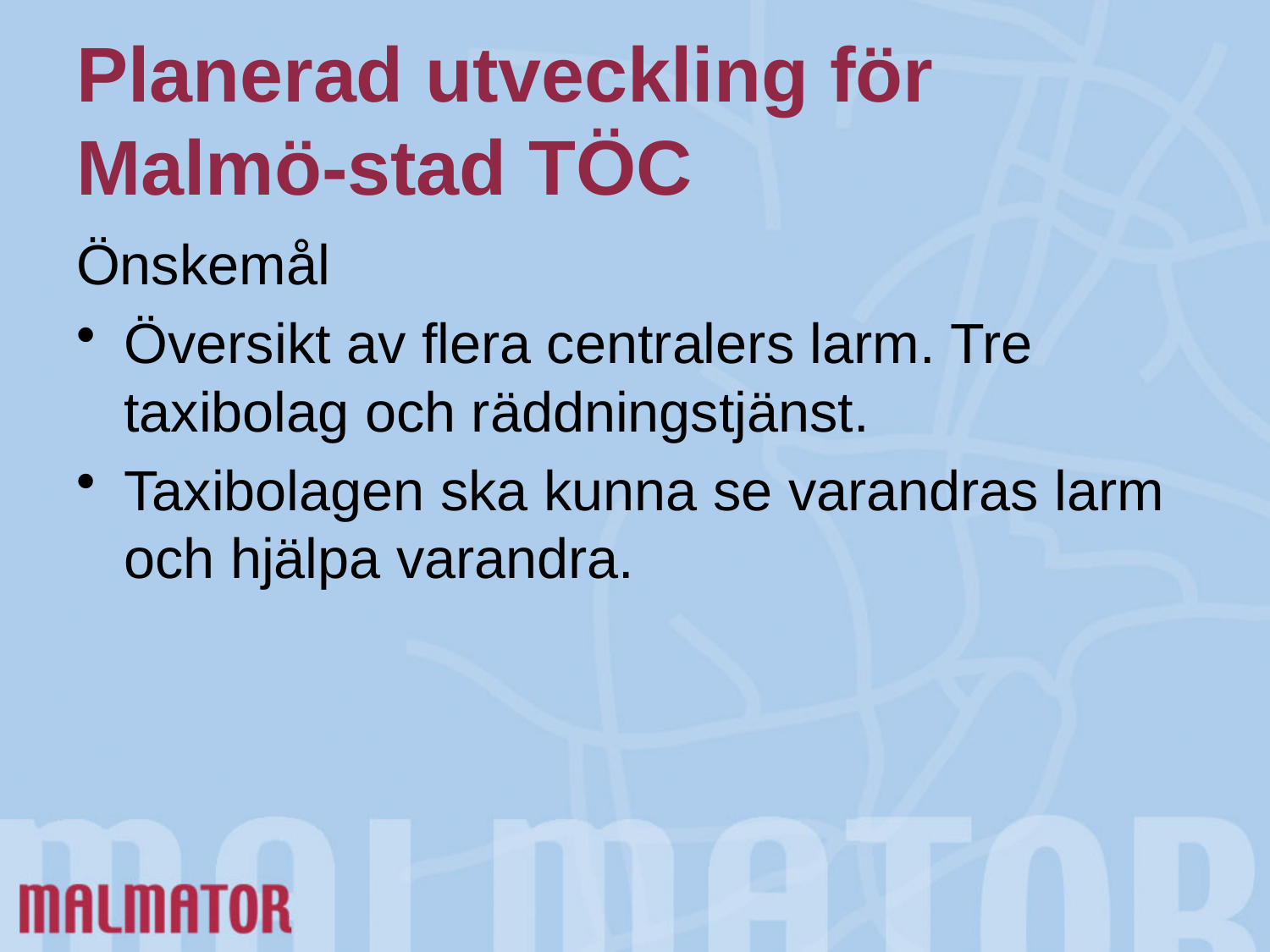

# Planerad utveckling för Malmö-stad TÖC
Önskemål
Översikt av flera centralers larm. Tre taxibolag och räddningstjänst.
Taxibolagen ska kunna se varandras larm och hjälpa varandra.